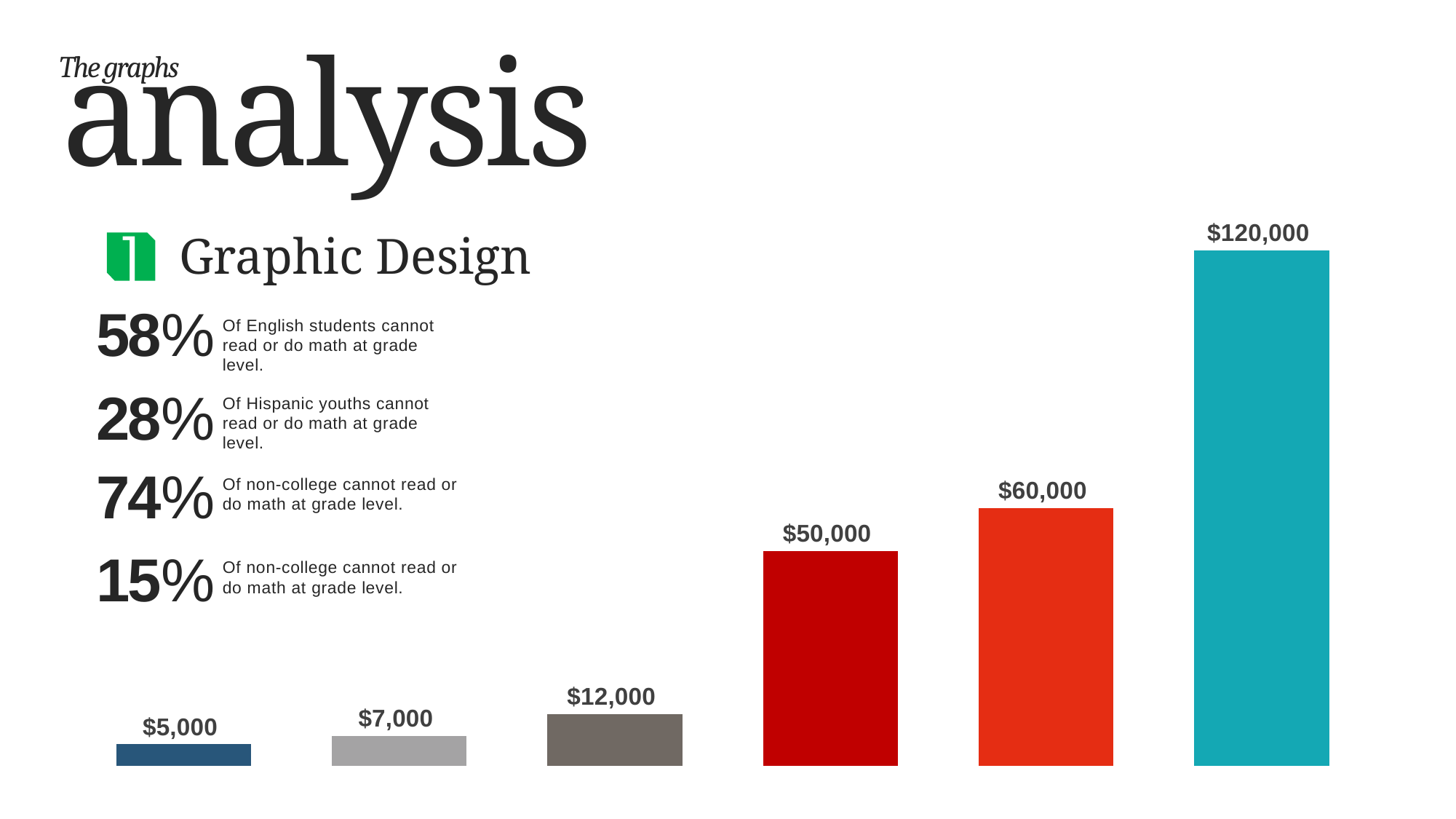

analysis
The graphs

### Chart

| Category | Series 1 |
|---|---|
| Category 1 | 5000.0 |
| Category 2 | 7000.0 |
| Category 3 | 12000.0 |
| Category 4 | 50000.0 |
| Category 5 | 60000.0 |
| Category 6 | 120000.0 |
Graphic Design
]
58%
Of English students cannot read or do math at grade level.
28%
Of Hispanic youths cannot read or do math at grade level.
74%
Of non-college cannot read or do math at grade level.
15%
Of non-college cannot read or do math at grade level.